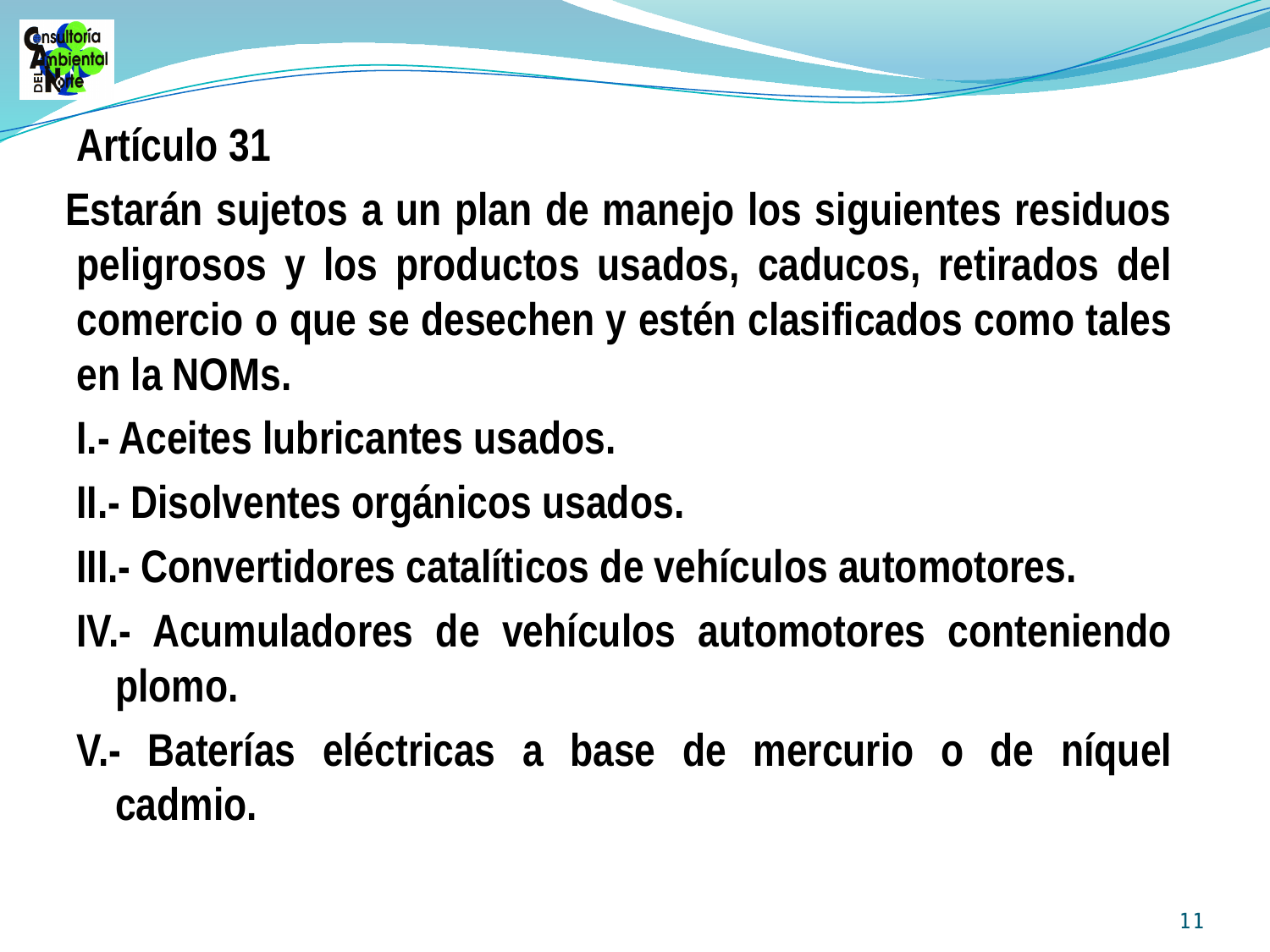

Artículo 31
Estarán sujetos a un plan de manejo los siguientes residuos peligrosos y los productos usados, caducos, retirados del comercio o que se desechen y estén clasificados como tales en la NOMs.
I.- Aceites lubricantes usados.
II.- Disolventes orgánicos usados.
III.- Convertidores catalíticos de vehículos automotores.
IV.- Acumuladores de vehículos automotores conteniendo plomo.
V.- Baterías eléctricas a base de mercurio o de níquel cadmio.

11